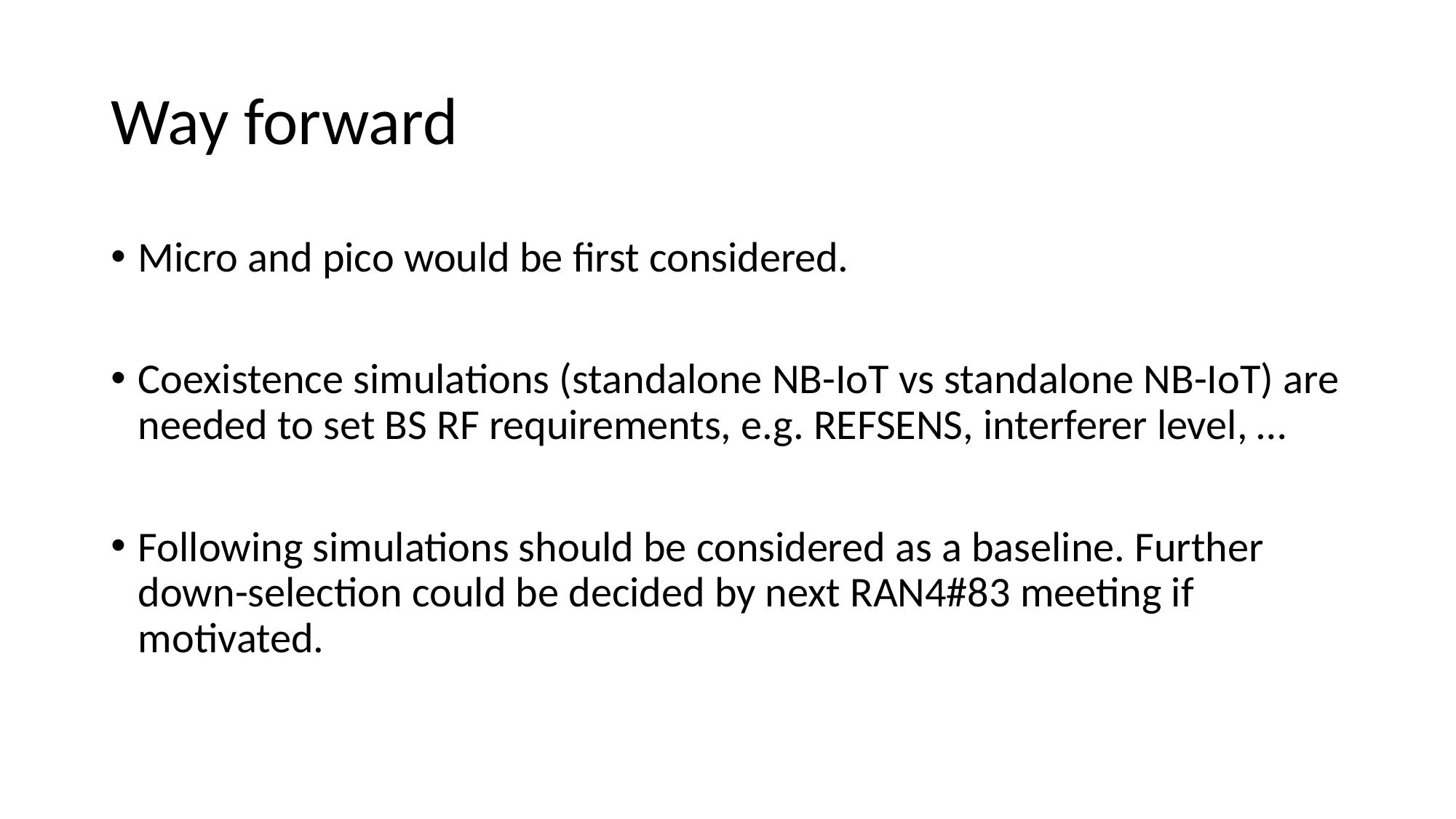

# Way forward

Micro and pico would be first considered.

Coexistence simulations (standalone NB-IoT vs standalone NB-IoT) are needed to set BS RF requirements, e.g. REFSENS, interferer level, …

Following simulations should be considered as a baseline. Further down-selection could be decided by next RAN4#83 meeting if motivated.